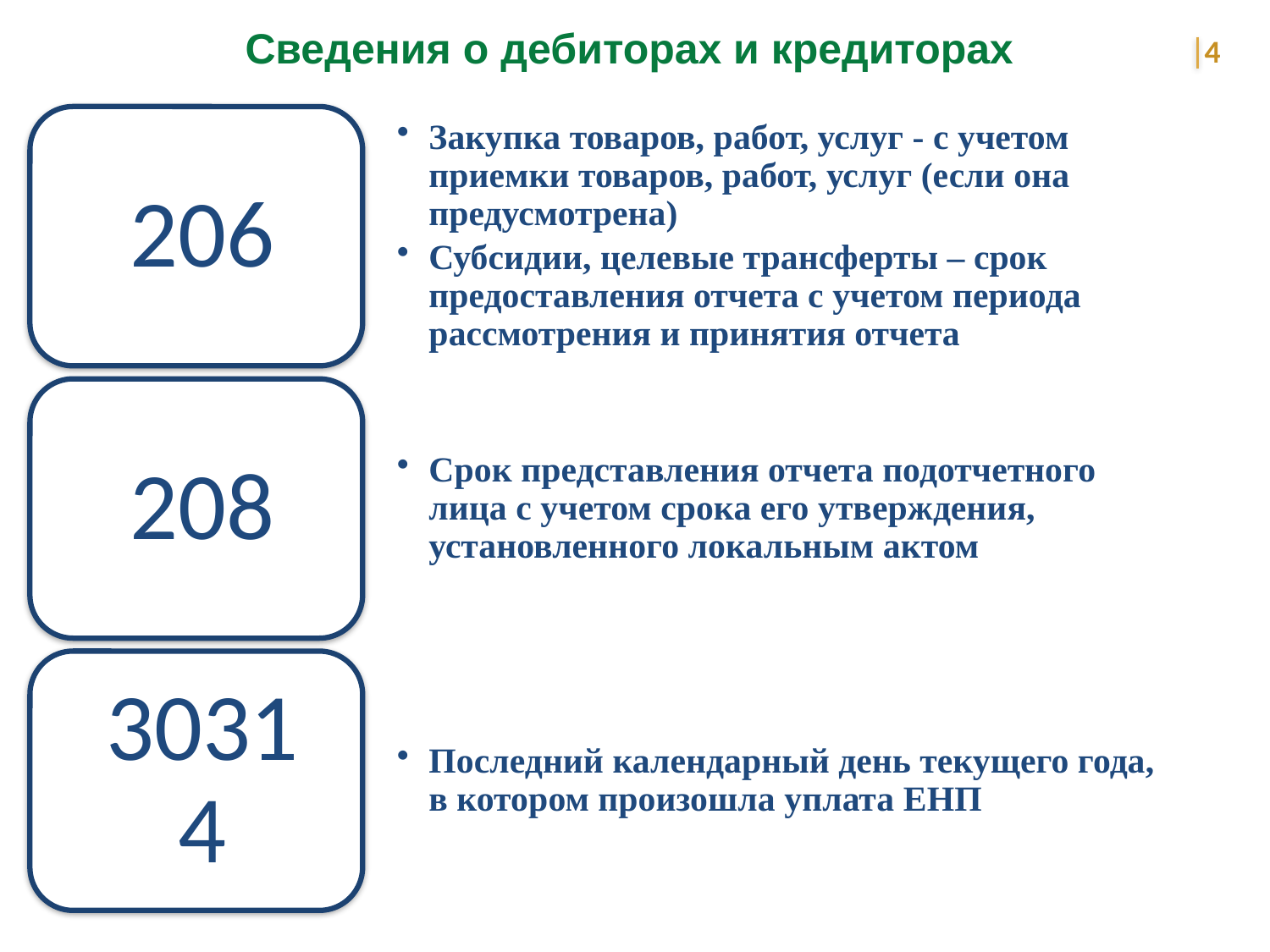

Сведения о дебиторах и кредиторах
4
Закупка товаров, работ, услуг - с учетом приемки товаров, работ, услуг (если она предусмотрена)
Субсидии, целевые трансферты – срок предоставления отчета с учетом периода рассмотрения и принятия отчета
206
Срок представления отчета подотчетного лица с учетом срока его утверждения, установленного локальным актом
208
Последний календарный день текущего года, в котором произошла уплата ЕНП
30314